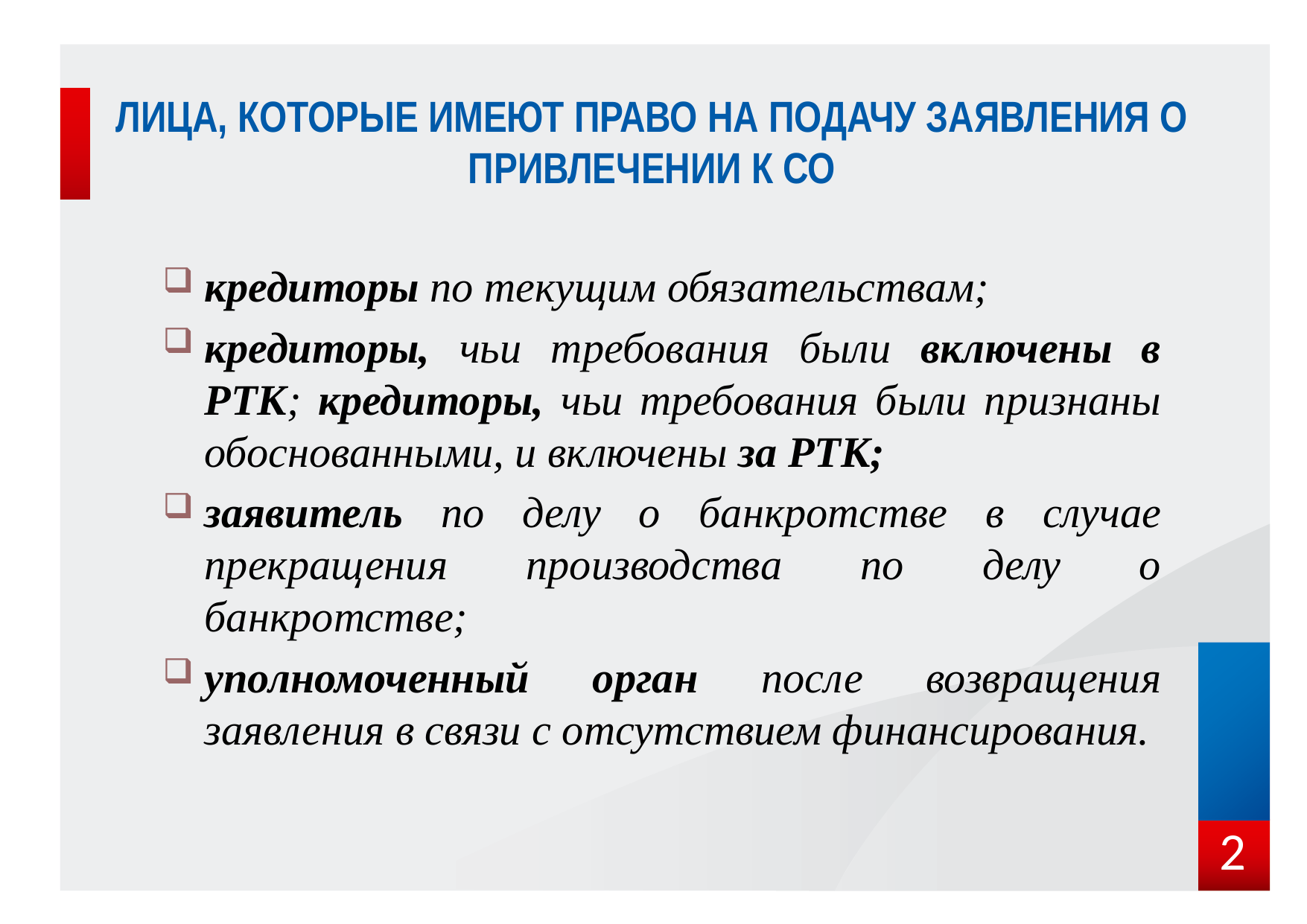

# Лица, которые имеют право на подачу заявления о привлечении к СО
кредиторы по текущим обязательствам;
кредиторы, чьи требования были включены в РТК; кредиторы, чьи требования были признаны обоснованными, и включены за РТК;
заявитель по делу о банкротстве в случае прекращения производства по делу о банкротстве;
уполномоченный орган после возвращения заявления в связи с отсутствием финансирования.

2